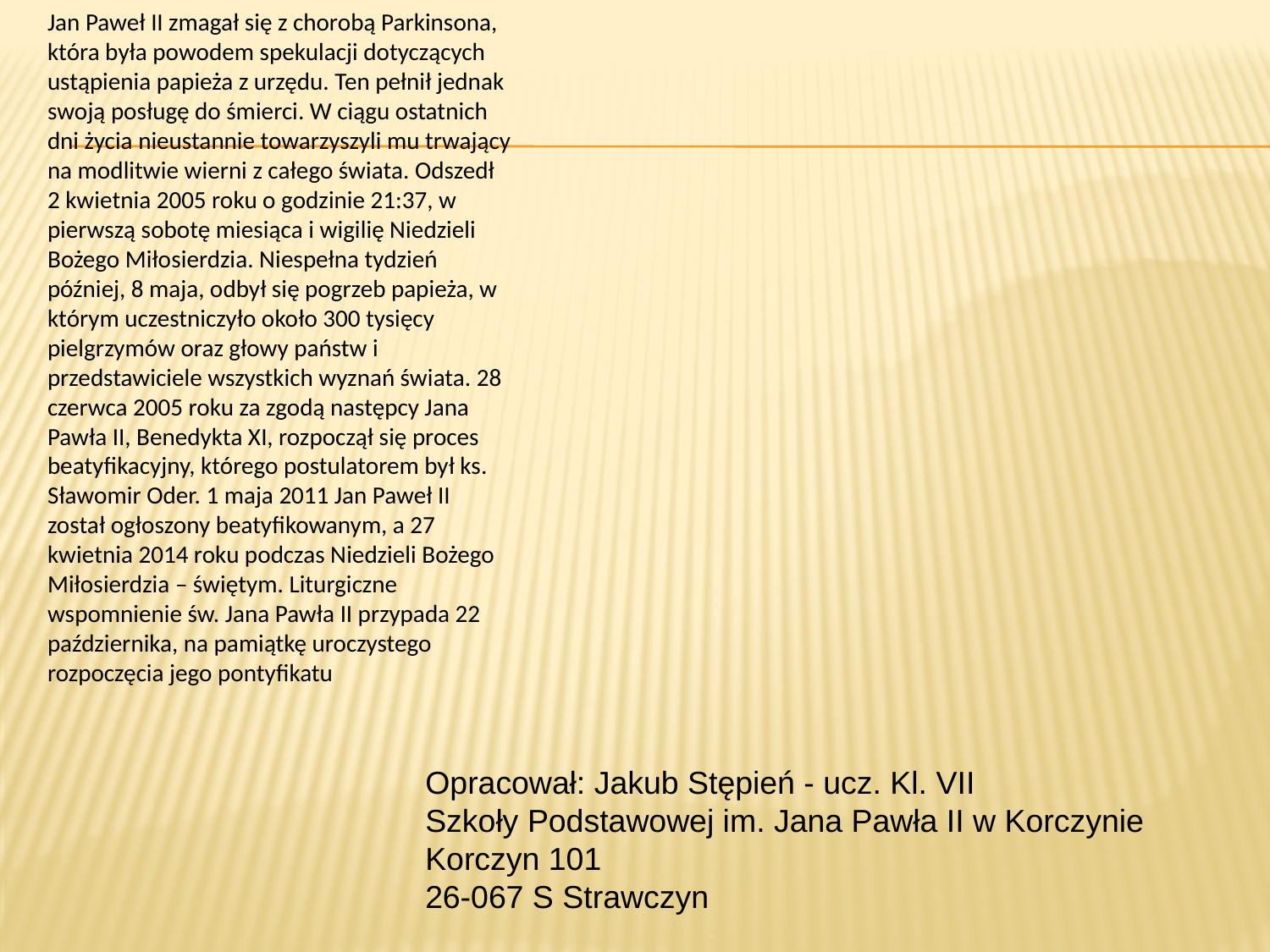

Jan Paweł II zmagał się z chorobą Parkinsona, która była powodem spekulacji dotyczących ustąpienia papieża z urzędu. Ten pełnił jednak swoją posługę do śmierci. W ciągu ostatnich dni życia nieustannie towarzyszyli mu trwający na modlitwie wierni z całego świata. Odszedł 2 kwietnia 2005 roku o godzinie 21:37, w pierwszą sobotę miesiąca i wigilię Niedzieli Bożego Miłosierdzia. Niespełna tydzień później, 8 maja, odbył się pogrzeb papieża, w którym uczestniczyło około 300 tysięcy pielgrzymów oraz głowy państw i przedstawiciele wszystkich wyznań świata. 28 czerwca 2005 roku za zgodą następcy Jana Pawła II, Benedykta XI, rozpoczął się proces beatyfikacyjny, którego postulatorem był ks. Sławomir Oder. 1 maja 2011 Jan Paweł II został ogłoszony beatyfikowanym, a 27 kwietnia 2014 roku podczas Niedzieli Bożego Miłosierdzia – świętym. Liturgiczne wspomnienie św. Jana Pawła II przypada 22 października, na pamiątkę uroczystego rozpoczęcia jego pontyfikatu
Opracował: Jakub Stępień - ucz. Kl. VII
Szkoły Podstawowej im. Jana Pawła II w Korczynie
Korczyn 101
26-067 S Strawczyn